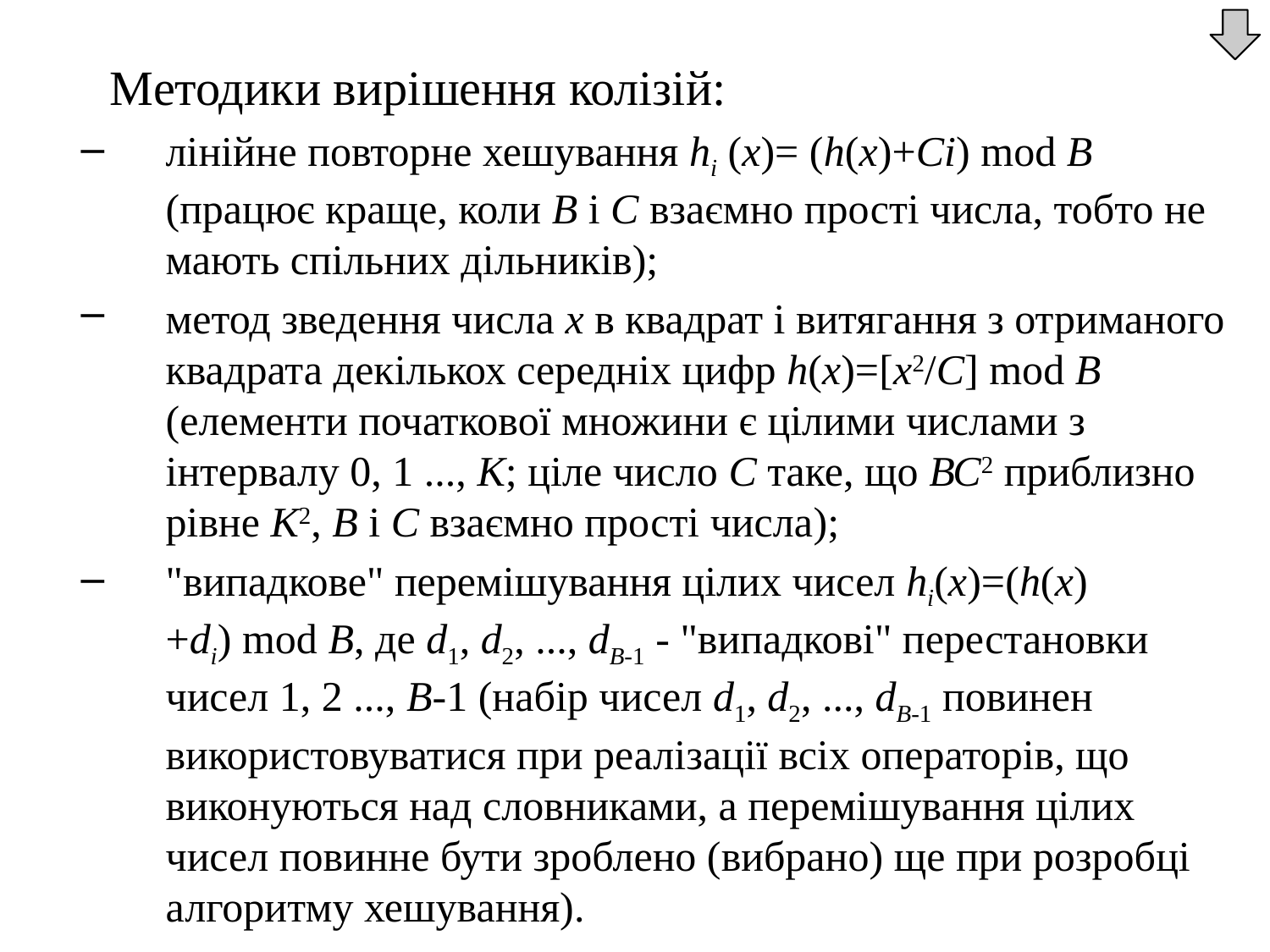

Методики вирішення колізій:
лінійне повторне хешування hi (x)= (h(x)+Сi) mod В (працює краще, коли В і С взаємно прості числа, тобто не мають спільних дільників);
метод зведення числа x в квадрат і витягання з отриманого квадрата декількох середніх цифр h(x)=[x2/C] mod В (елементи початкової множини є цілими числами з інтервалу 0, 1 ..., К; ціле число C таке, що ВС2 приблизно рівне К2, В і С взаємно прості числа);
"випадкове" перемішування цілих чисел hi(x)=(h(x)+di) mod В, де d1, d2, ..., dB-1 - "випадкові" перестановки чисел 1, 2 ..., B-1 (набір чисел d1, d2, ..., dB-1 повинен використовуватися при реалізації всіх операторів, що виконуються над словниками, а перемішування цілих чисел повинне бути зроблено (вибрано) ще при розробці алгоритму хешування).